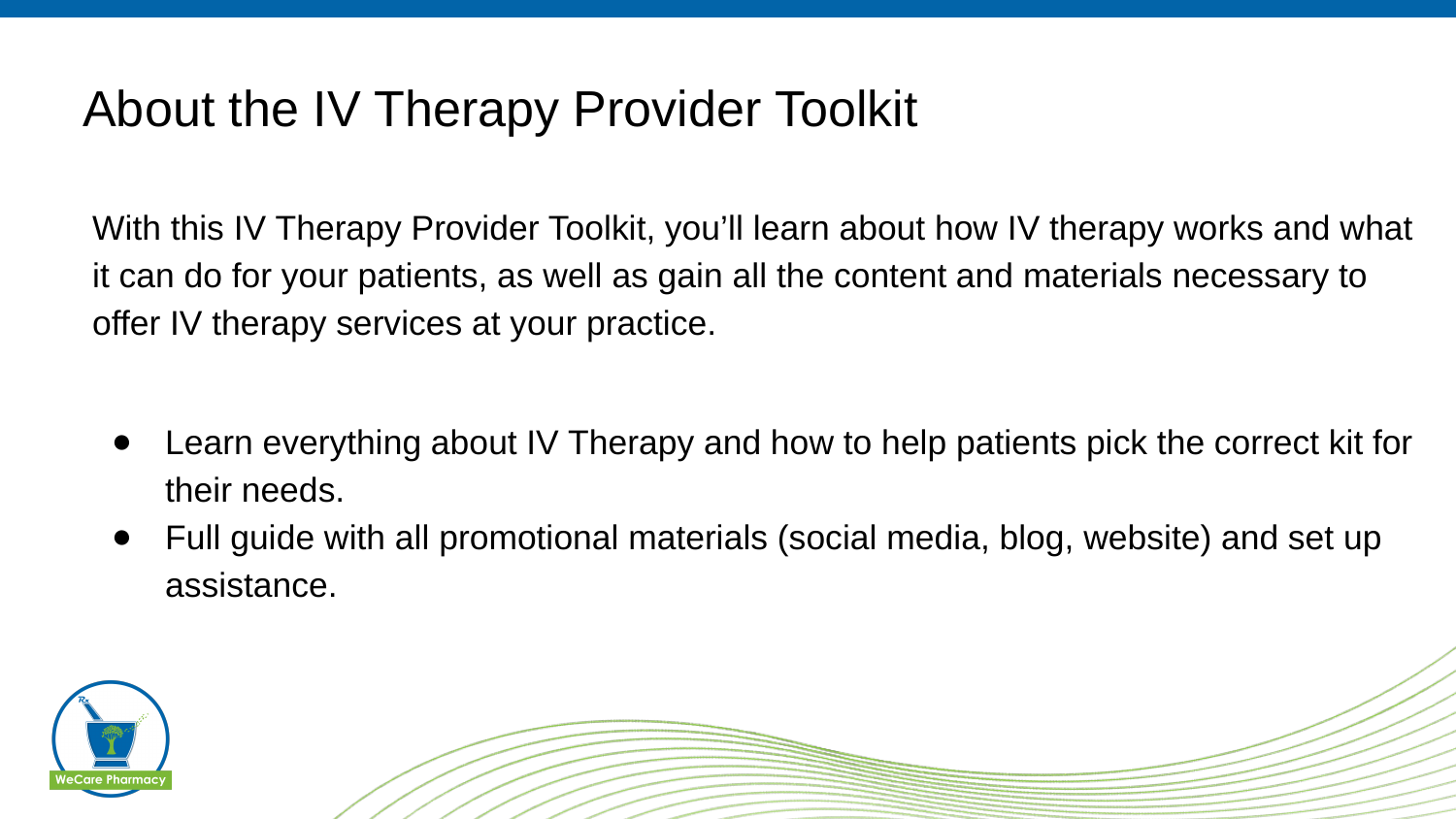

# About the IV Therapy Provider Toolkit
With this IV Therapy Provider Toolkit, you’ll learn about how IV therapy works and what it can do for your patients, as well as gain all the content and materials necessary to offer IV therapy services at your practice.

Learn everything about IV Therapy and how to help patients pick the correct kit for their needs.
Full guide with all promotional materials (social media, blog, website) and set up assistance.